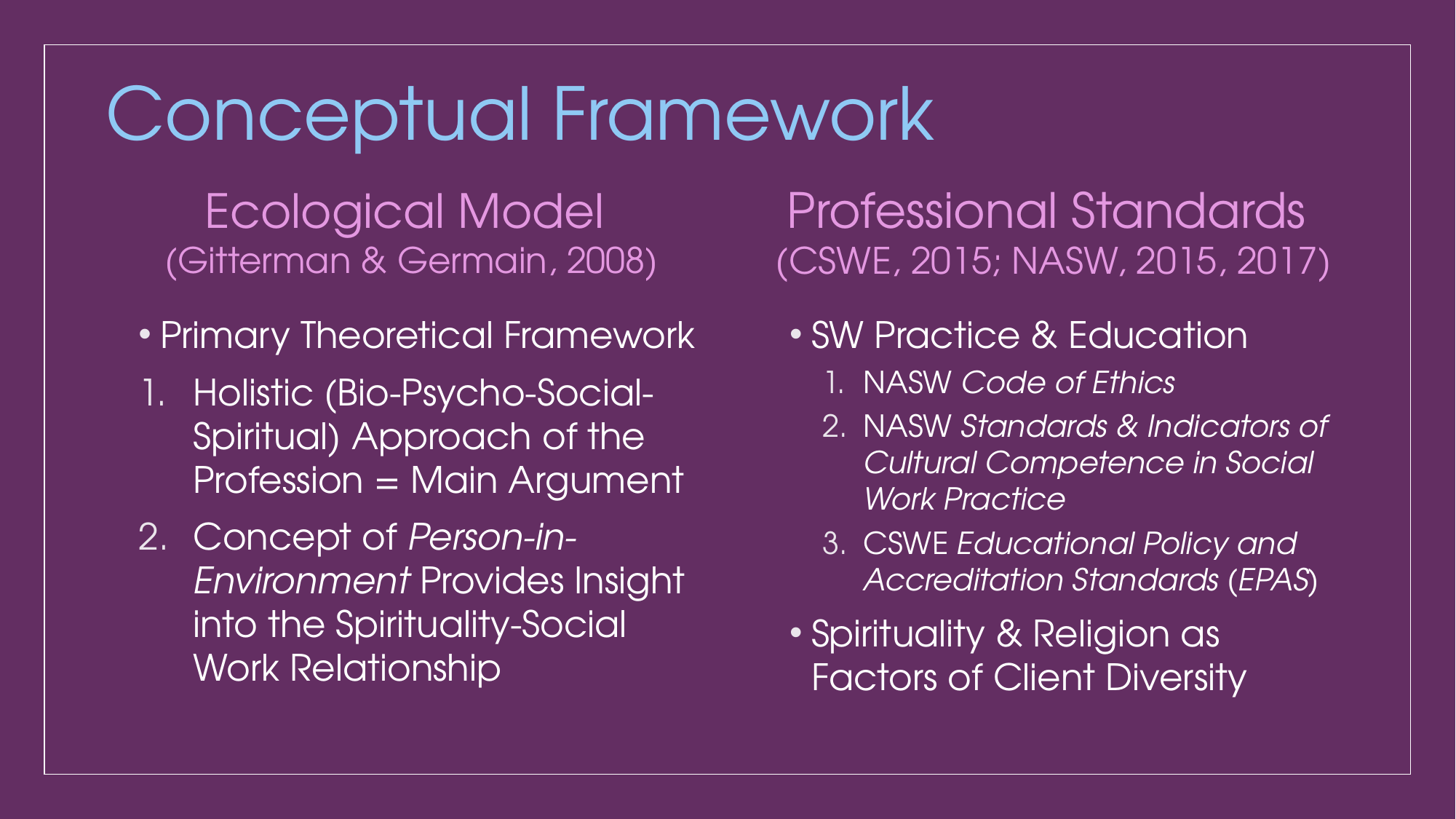

# Conceptual Framework
Ecological Model
(Gitterman & Germain, 2008)
Professional Standards
(CSWE, 2015; NASW, 2015, 2017)
Primary Theoretical Framework
Holistic (Bio-Psycho-Social-Spiritual) Approach of the Profession = Main Argument
Concept of Person-in-Environment Provides Insight into the Spirituality-Social Work Relationship
SW Practice & Education
NASW Code of Ethics
NASW Standards & Indicators of Cultural Competence in Social Work Practice
CSWE Educational Policy and Accreditation Standards (EPAS)
Spirituality & Religion as Factors of Client Diversity